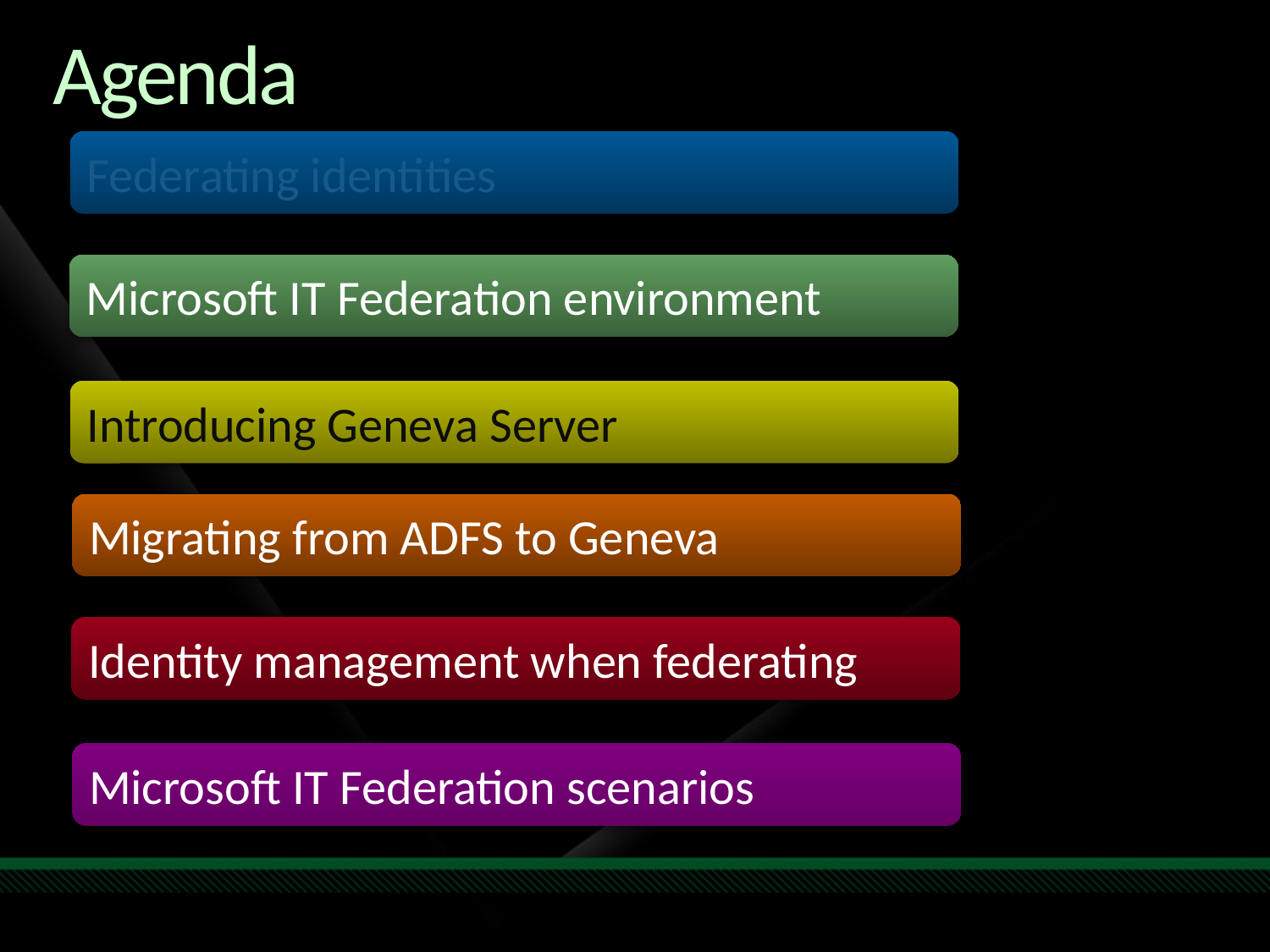

# Agenda
Federating identities
Microsoft IT Federation environment
Introducing Geneva Server
Migrating from ADFS to Geneva
Identity management when federating
Microsoft IT Federation scenarios